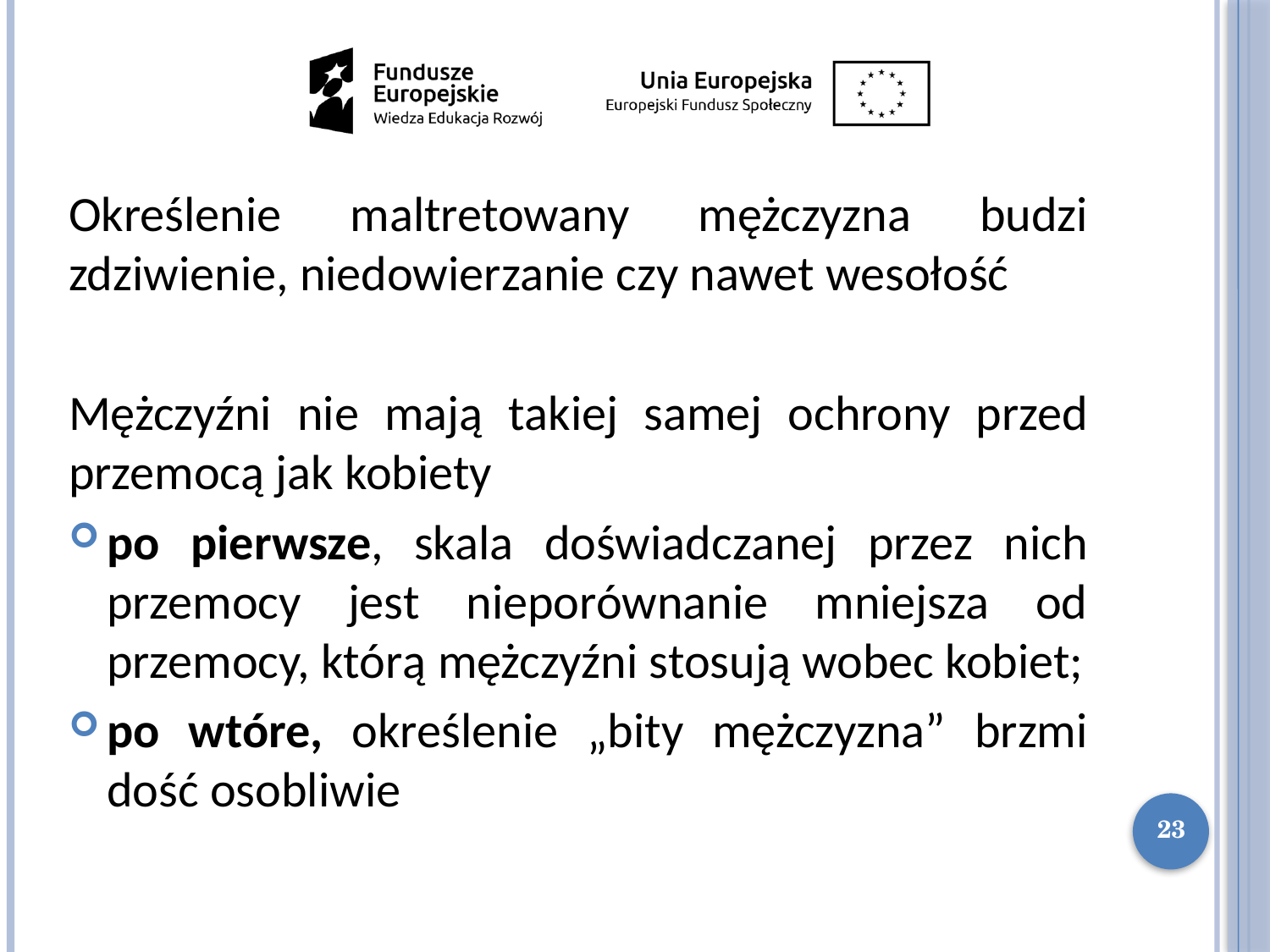

Określenie maltretowany mężczyzna budzi zdziwienie, niedowierzanie czy nawet wesołość

Mężczyźni nie mają takiej samej ochrony przed przemocą jak kobiety
po pierwsze, skala doświadczanej przez nich przemocy jest nieporównanie mniejsza od przemocy, którą mężczyźni stosują wobec kobiet;
po wtóre, określenie „bity mężczyzna” brzmi dość osobliwie
23